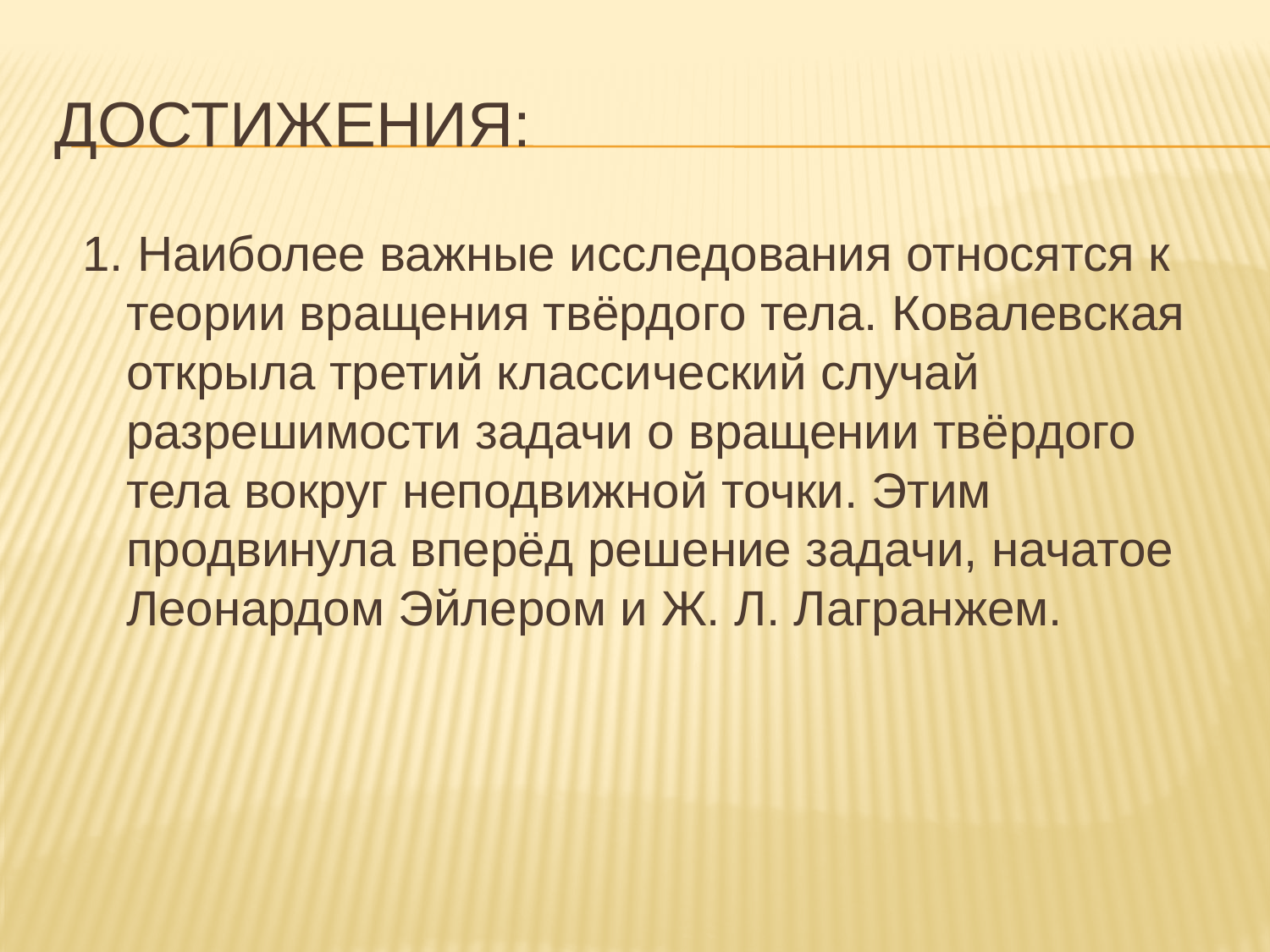

# Достижения:
  1. Наиболее важные исследования относятся к теории вращения твёрдого тела. Ковалевская открыла третий классический случай разрешимости задачи о вращении твёрдого тела вокруг неподвижной точки. Этим продвинула вперёд решение задачи, начатое Леонардом Эйлером и Ж. Л. Лагранжем.